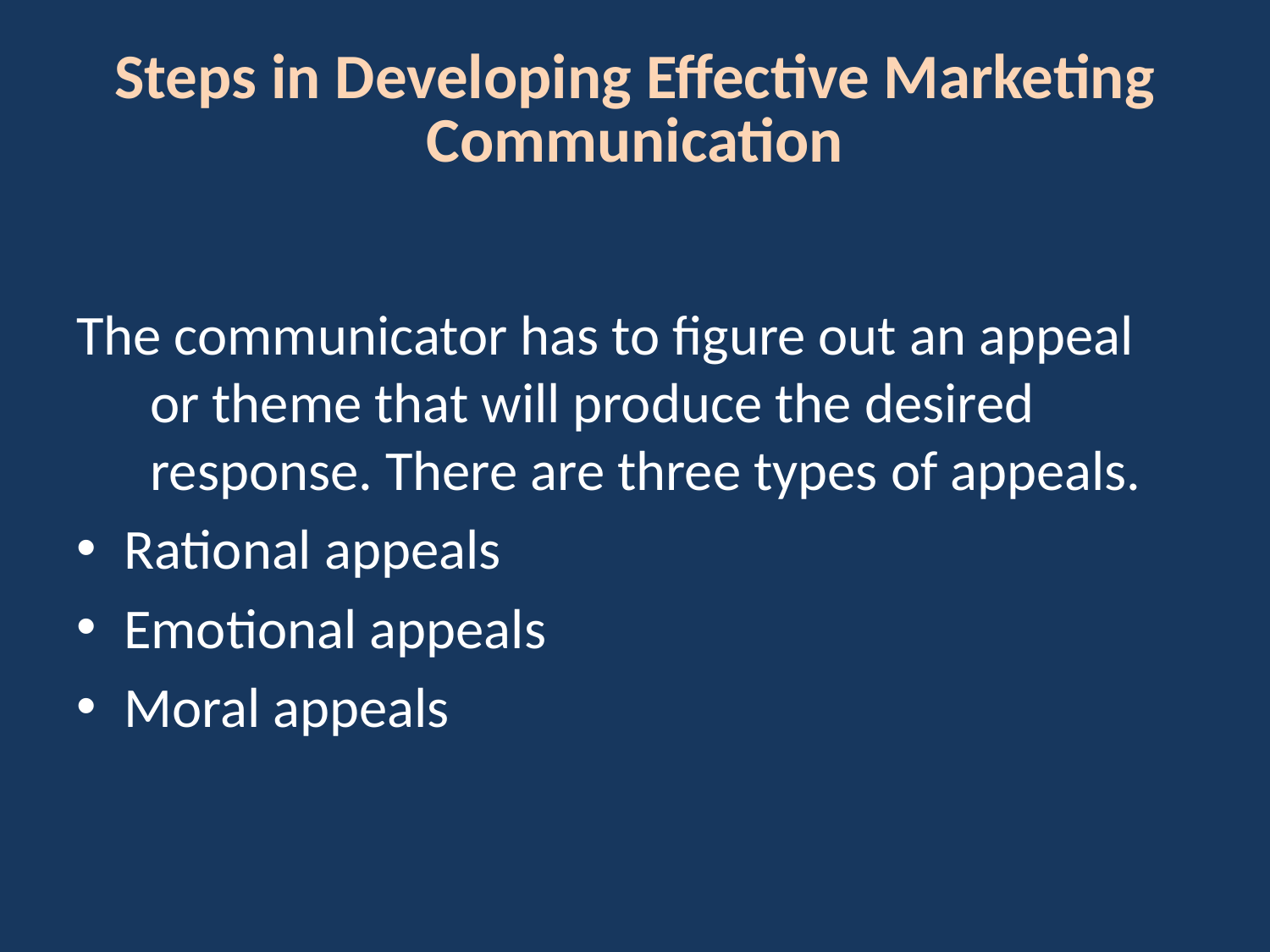

# Steps in Developing Effective Marketing Communication
The communicator has to figure out an appeal or theme that will produce the desired response. There are three types of appeals.
Rational appeals
Emotional appeals
Moral appeals